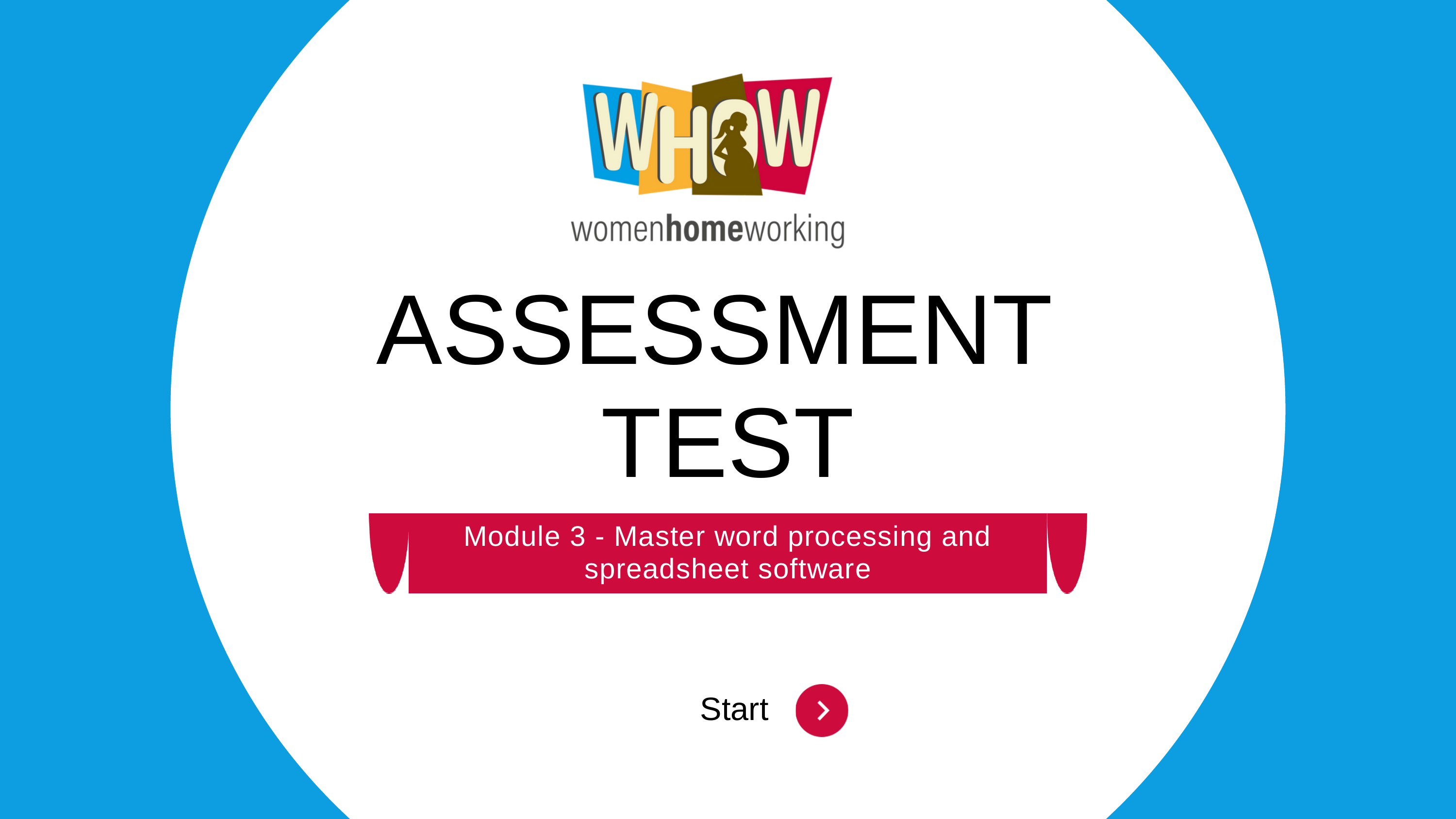

ASSESSMENT
TEST

Module 3 - Master word processing and spreadsheet software

Start